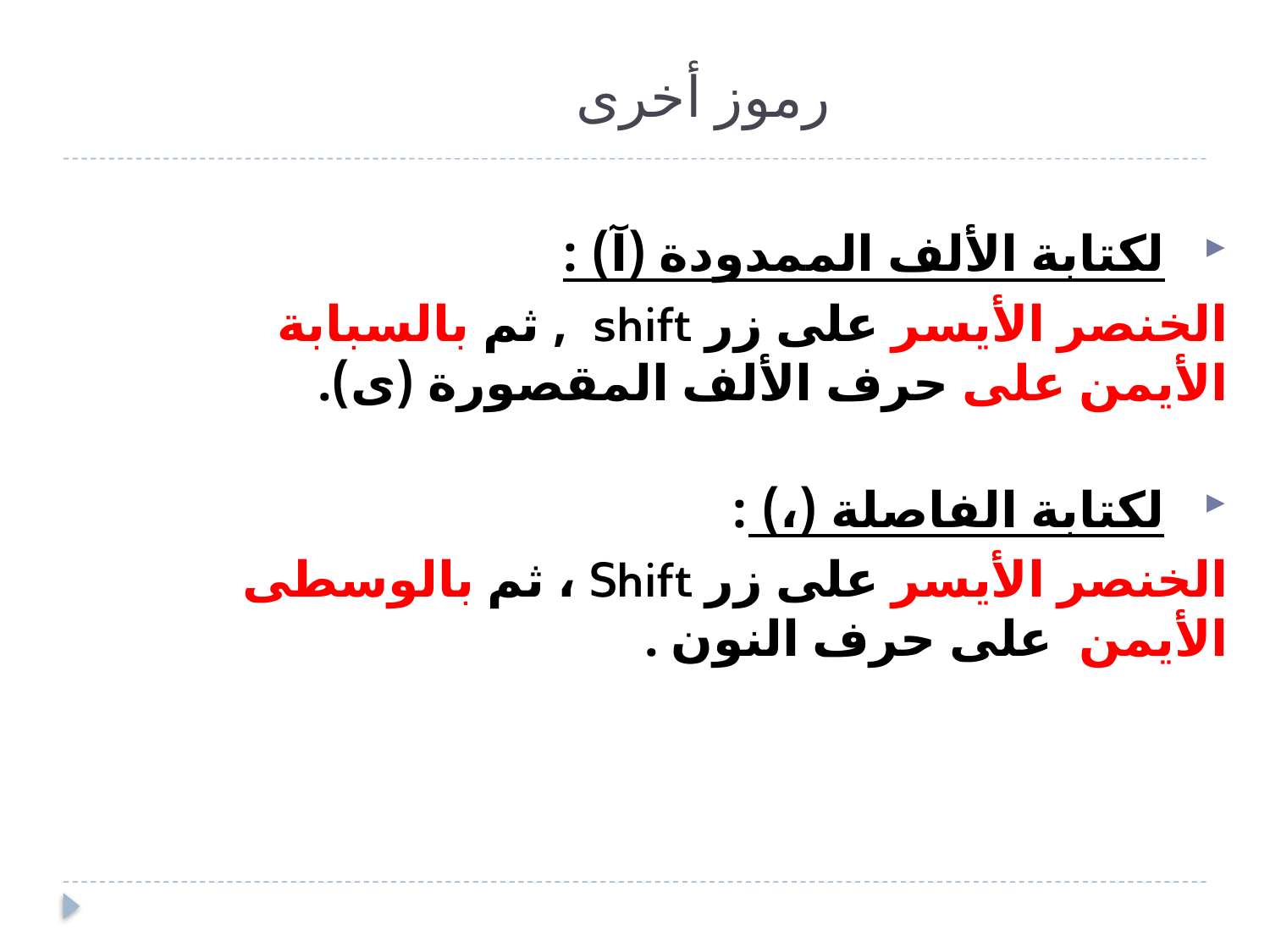

# رموز أخرى

لكتابة الألف الممدودة (آ) :
الخنصر الأيسر على زر shift  , ثم بالسبابة الأيمن على حرف الألف المقصورة (ى).

لكتابة الفاصلة (،) :
الخنصر الأيسر على زر Shift ، ثم بالوسطى الأيمن  على حرف النون .